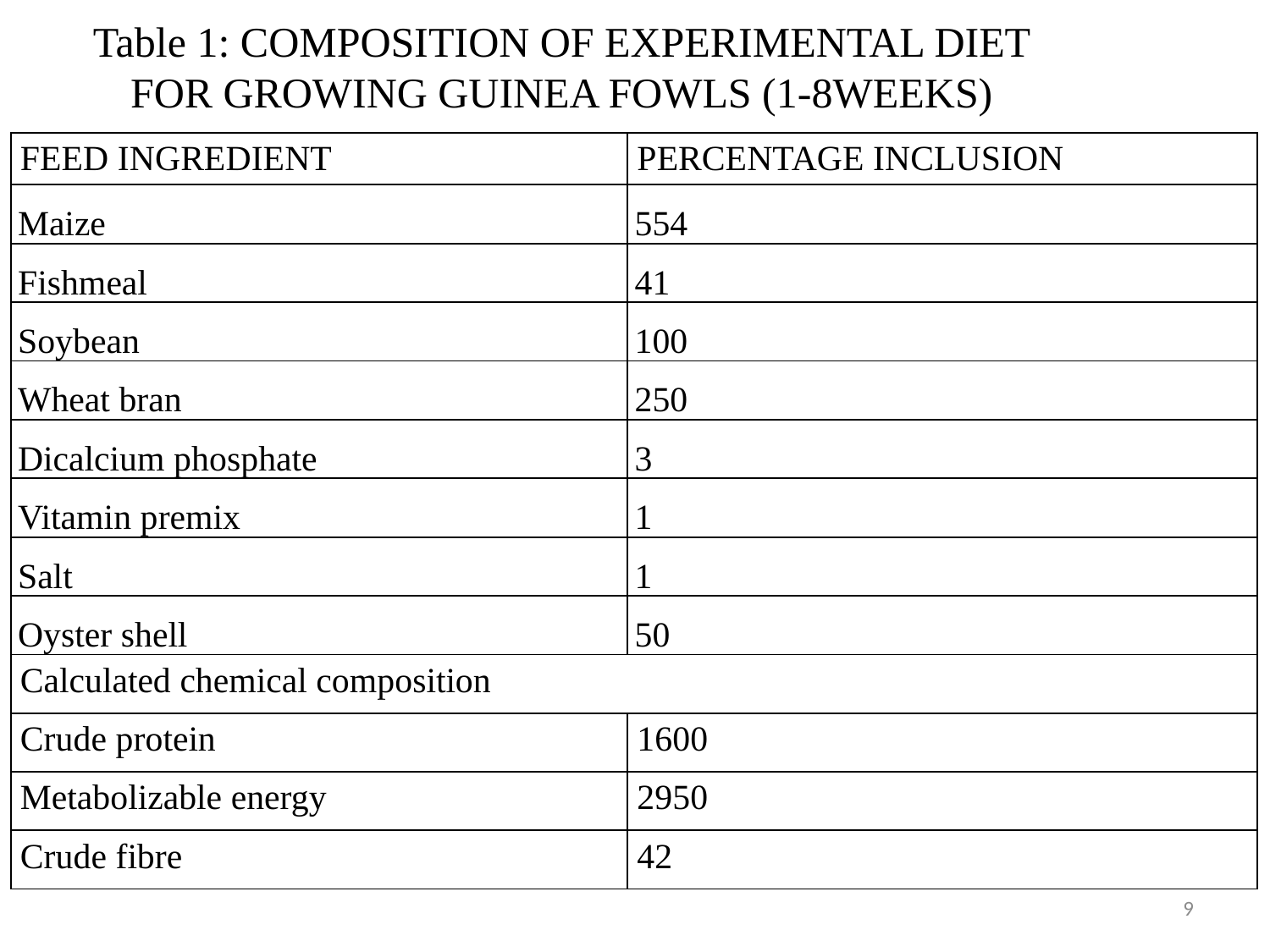

# Table 1: COMPOSITION OF EXPERIMENTAL DIET FOR GROWING GUINEA FOWLS (1-8WEEKS)
| FEED INGREDIENT | PERCENTAGE INCLUSION |
| --- | --- |
| Maize | 554 |
| Fishmeal | 41 |
| Soybean | 100 |
| Wheat bran | 250 |
| Dicalcium phosphate | 3 |
| Vitamin premix | 1 |
| Salt | 1 |
| Oyster shell | 50 |
| Calculated chemical composition |  |
| Crude protein | 1600 |
| Metabolizable energy | 2950 |
| Crude fibre | 42 |
9